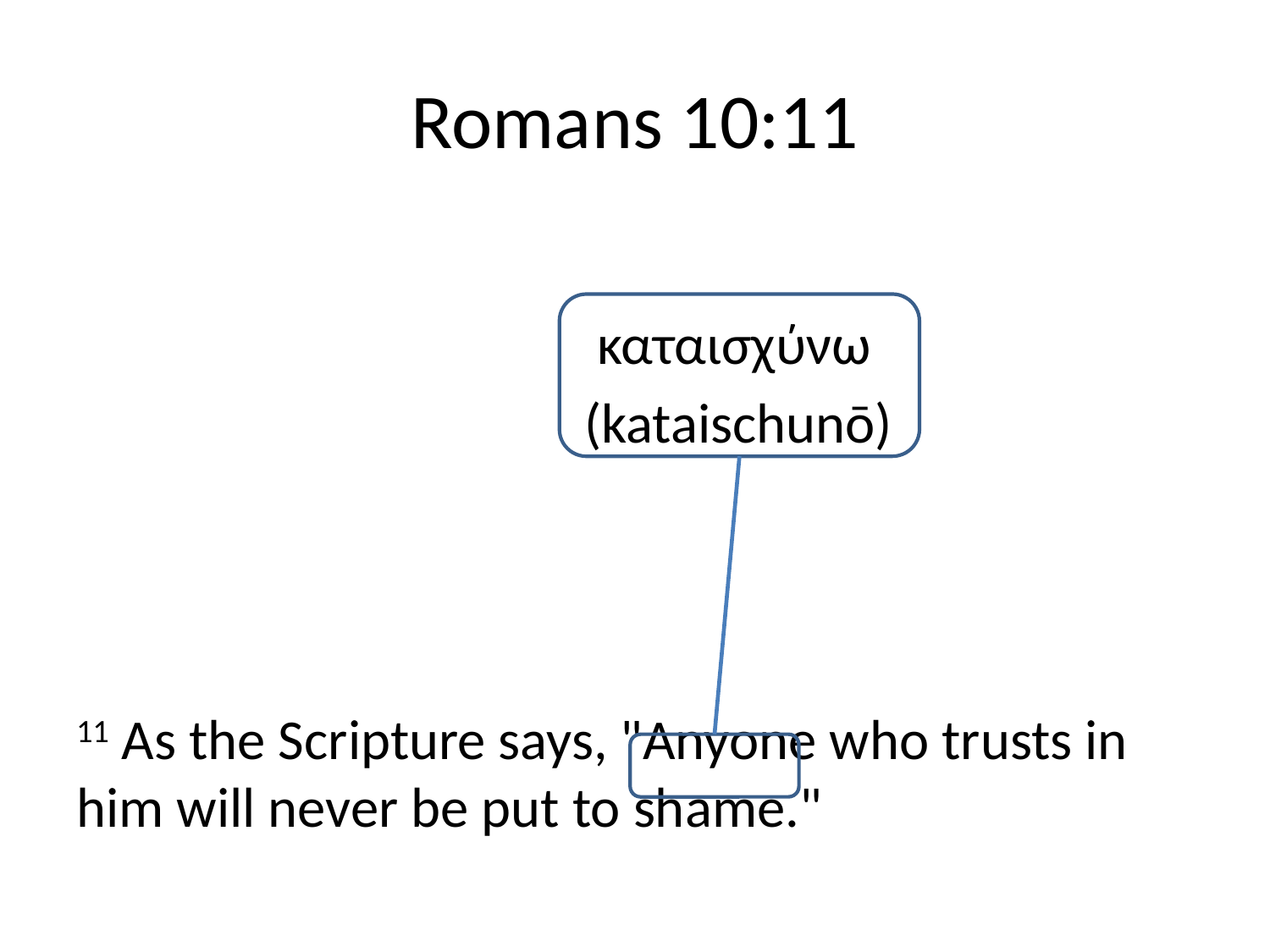

# Romans 10:11

				 καταισχύνω
				(kataischunō)

11 As the Scripture says, "Anyone who trusts in him will never be put to shame."